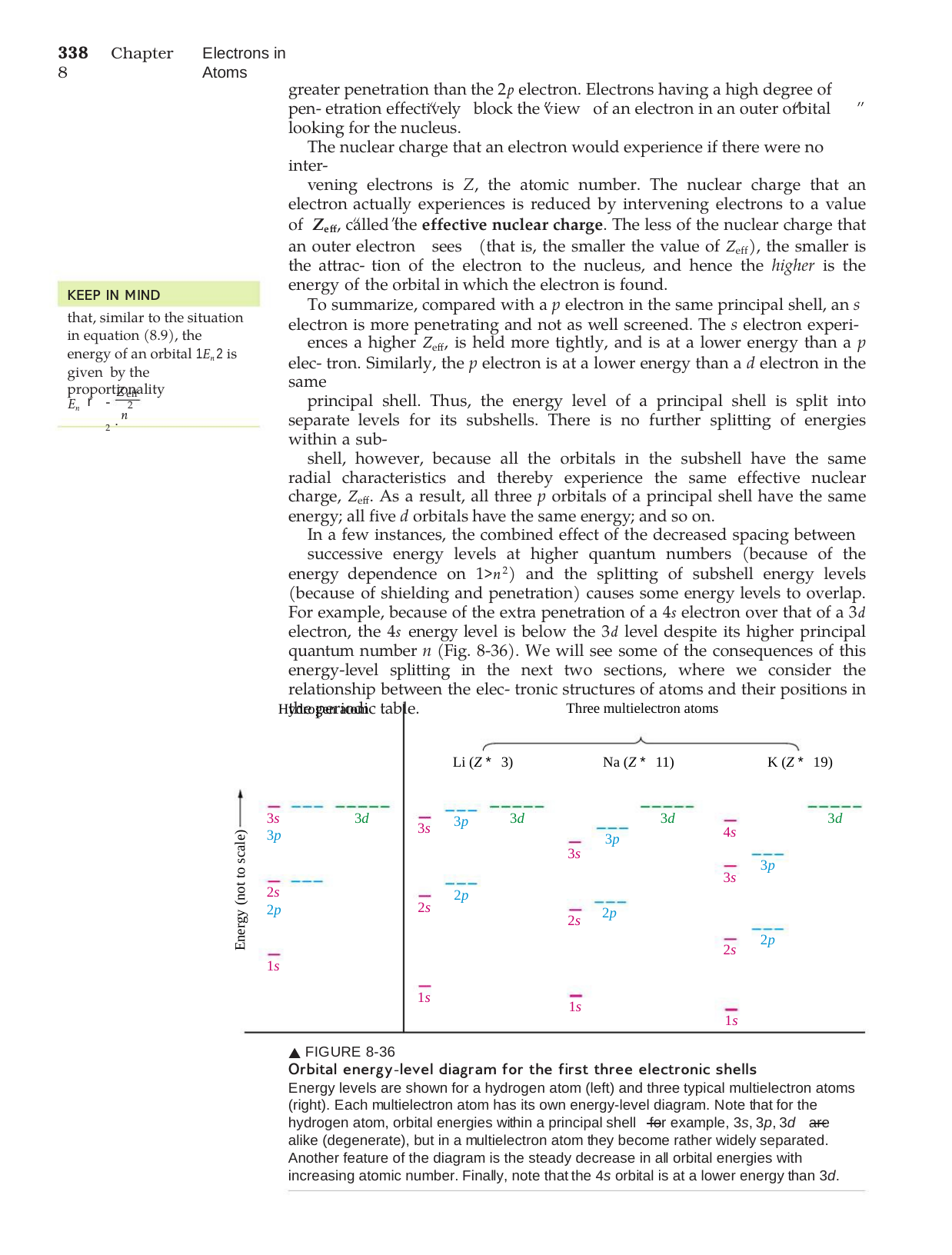

338	Chapter 8
Electrons in Atoms
greater penetration than the 2p electron. Electrons having a high degree of pen- etration effectively   block the view   of an electron in an outer orbital   looking for the nucleus.
The nuclear charge that an electron would experience if there were no inter-
vening electrons is Z, the atomic number. The nuclear charge that an electron actually experiences is reduced by intervening electrons to a value of  Zeff, called the effective nuclear charge. The less of the nuclear charge that an outer electron   sees   (that is, the smaller the value of Zeff), the smaller is the attrac- tion of the electron to the nucleus, and hence the higher is the energy of the orbital in which the electron is found.
To summarize, compared with a p electron in the same principal shell, an s electron is more penetrating and not as well screened. The s electron experi-
ences a higher Zeff, is held more tightly, and is at a lower energy than a p elec- tron. Similarly, the p electron is at a lower energy than a d electron in the same
principal shell. Thus, the energy level of a principal shell is split into separate levels for its subshells. There is no further splitting of energies within a sub-
shell, however, because all the orbitals in the subshell have the same radial characteristics and thereby experience the same effective nuclear charge, Zeff. As a result, all three p orbitals of a principal shell have the same energy; all five d orbitals have the same energy; and so on.
In a few instances, the combined effect of the decreased spacing between
successive energy levels at higher quantum numbers (because of the energy dependence on 1>n2) and the splitting of subshell energy levels (because of shielding and penetration) causes some energy levels to overlap. For example, because of the extra penetration of a 4s electron over that of a 3d electron, the 4s energy level is below the 3d level despite its higher principal quantum number n (Fig. 8-36). We will see some of the consequences of this energy-level splitting in the next two sections, where we consider the relationship between the elec- tronic structures of atoms and their positions in the periodic table.

KEEP IN MIND
that, similar to the situation in equation (8.9), the energy of an orbital 1En2 is given  by the proportionality
2
Z
eff
r
-    2  .
En
n
 Three multielectron atoms
Hydrogen atom
Li (Z * 3)
Na (Z * 11)
K (Z * 19)
3d
3s	3p
3d
3d
3d
3p
3s
4s
Energy (not to scale)
3p
3s
3p
3s
2s	2p
2p
2s
2p
2s
2p
2s
1s
1s
1s
1s
 FIGURE 8-36
Orbital energy-level diagram for the first three electronic shells
Energy levels are shown for a hydrogen atom (left) and three typical multielectron atoms (right). Each multielectron atom has its own energy-level diagram. Note that for the
hydrogen atom, orbital energies within a principal shell   for example, 3s, 3p, 3d   are alike (degenerate), but in a multielectron atom they become rather widely separated.
Another feature of the diagram is the steady decrease in all orbital energies with increasing atomic number. Finally, note that the 4s orbital is at a lower energy than 3d.